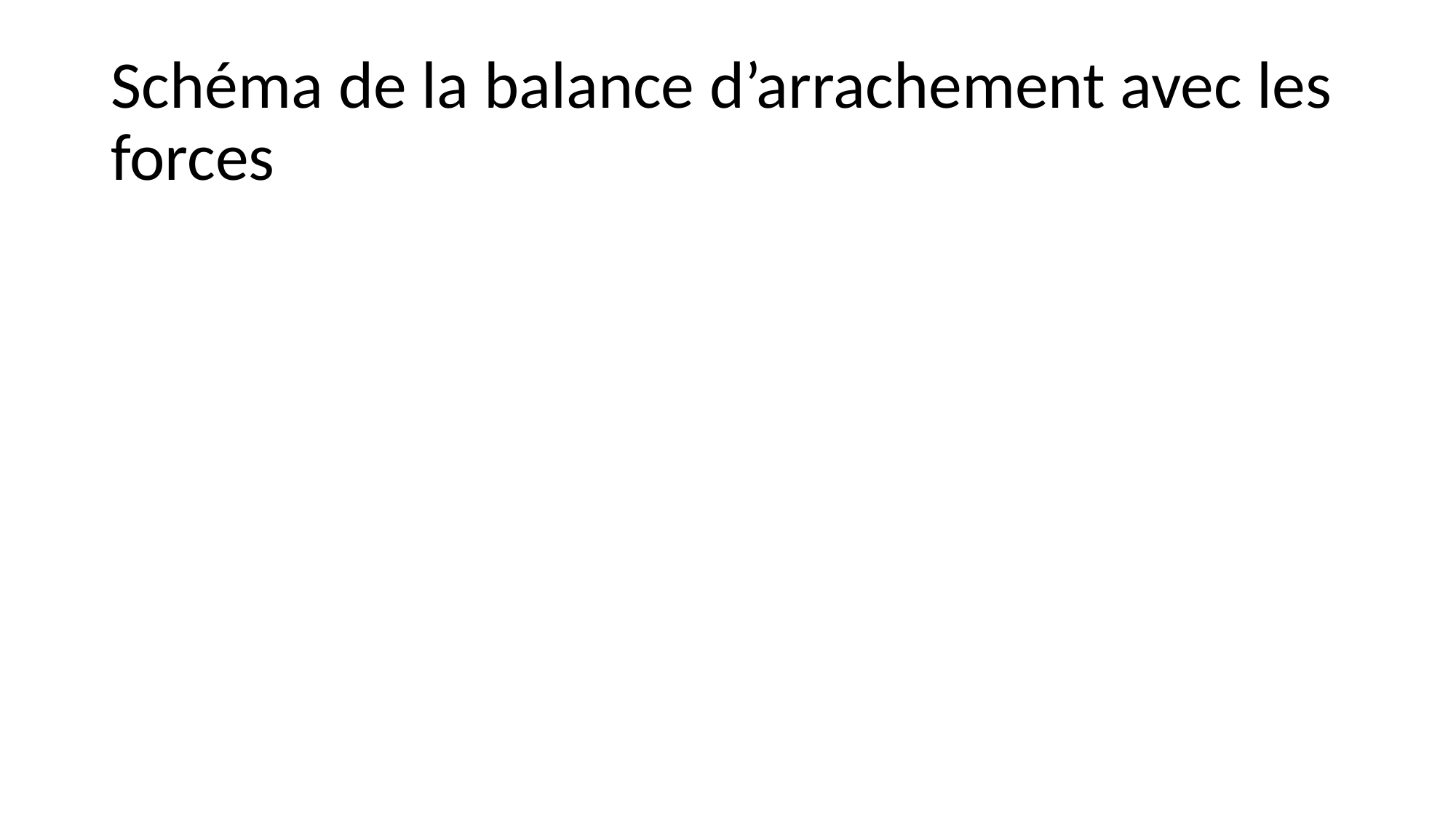

# Schéma de la balance d’arrachement avec les forces